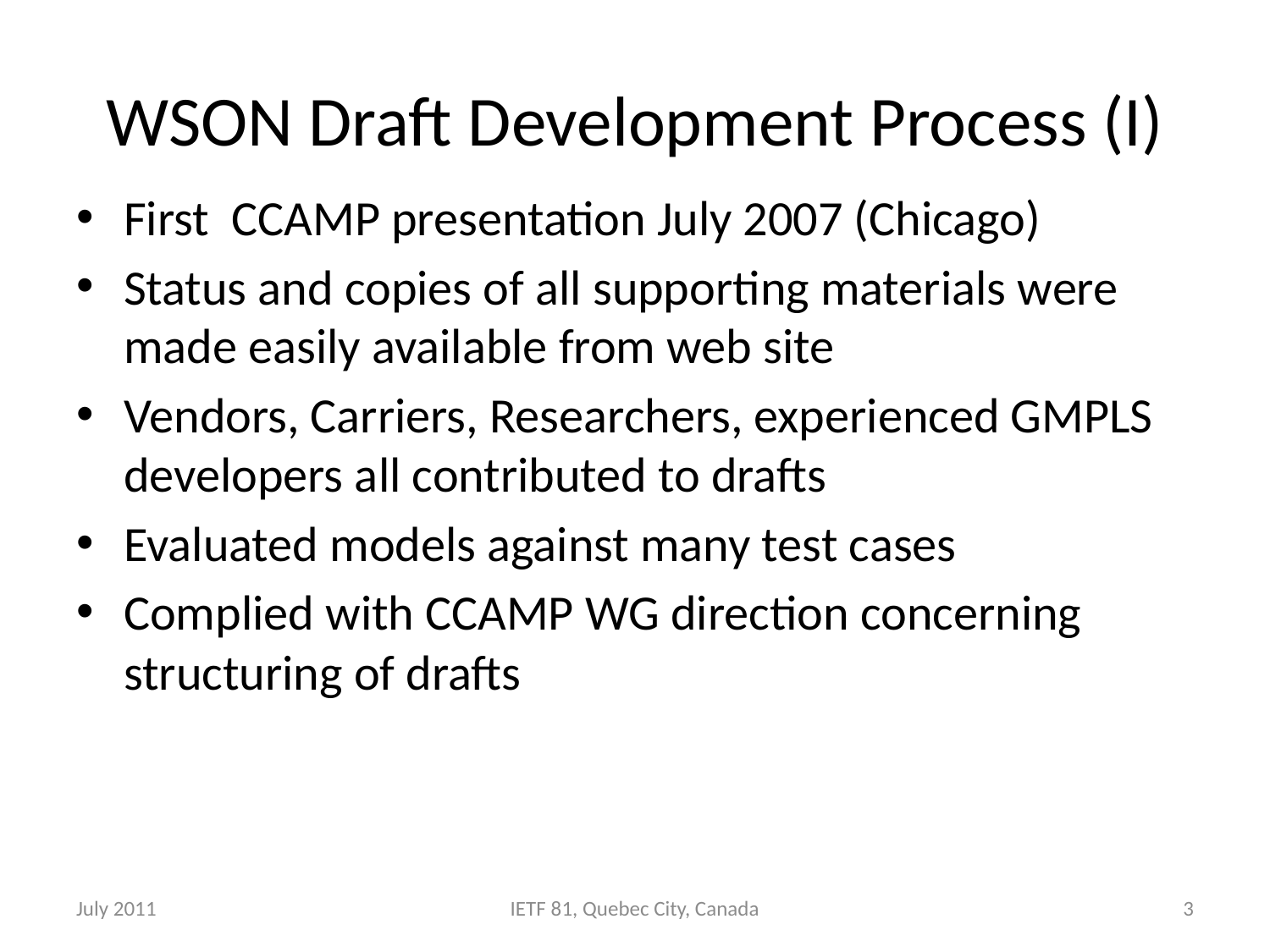

# WSON Draft Development Process (I)
First  CCAMP presentation July 2007 (Chicago)
Status and copies of all supporting materials were made easily available from web site
Vendors, Carriers, Researchers, experienced GMPLS developers all contributed to drafts
Evaluated models against many test cases
Complied with CCAMP WG direction concerning structuring of drafts

July 2011
IETF 81, Quebec City, Canada
3